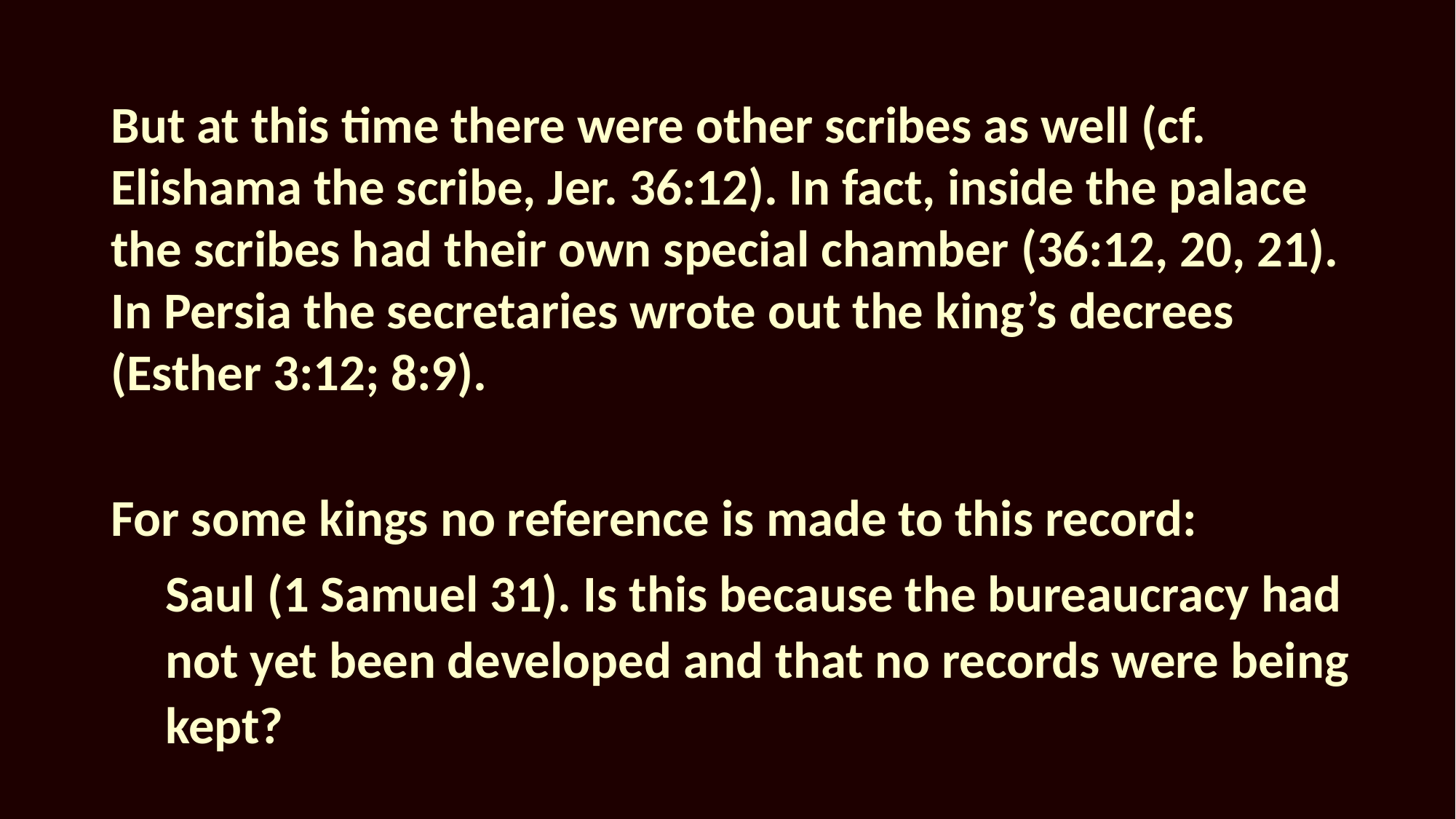

But at this time there were other scribes as well (cf. Elishama the scribe, Jer. 36:12). In fact, inside the palace the scribes had their own special chamber (36:12, 20, 21). In Persia the secretaries wrote out the king’s decrees (Esther 3:12; 8:9).

For some kings no reference is made to this record:
Saul (1 Samuel 31). Is this because the bureaucracy had not yet been developed and that no records were being kept?